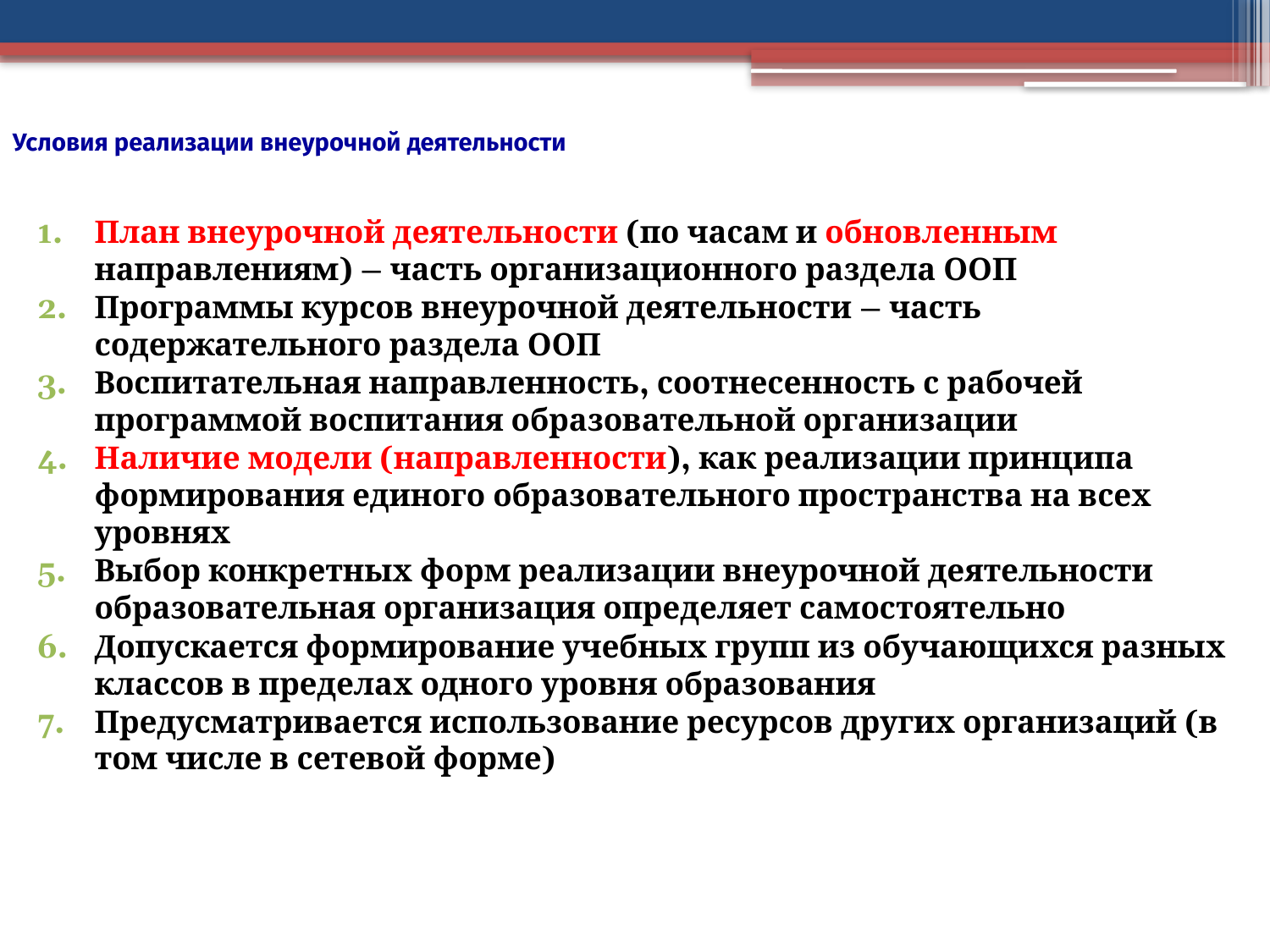

# Условия реализации внеурочной деятельности
План внеурочной деятельности (по часам и обновленным направлениям) – часть организационного раздела ООП
Программы курсов внеурочной деятельности – часть содержательного раздела ООП
Воспитательная направленность, соотнесенность с рабочей программой воспитания образовательной организации
Наличие модели (направленности), как реализации принципа формирования единого образовательного пространства на всех уровнях
Выбор конкретных форм реализации внеурочной деятельности образовательная организация определяет самостоятельно
Допускается формирование учебных групп из обучающихся разных классов в пределах одного уровня образования
Предусматривается использование ресурсов других организаций (в том числе в сетевой форме)